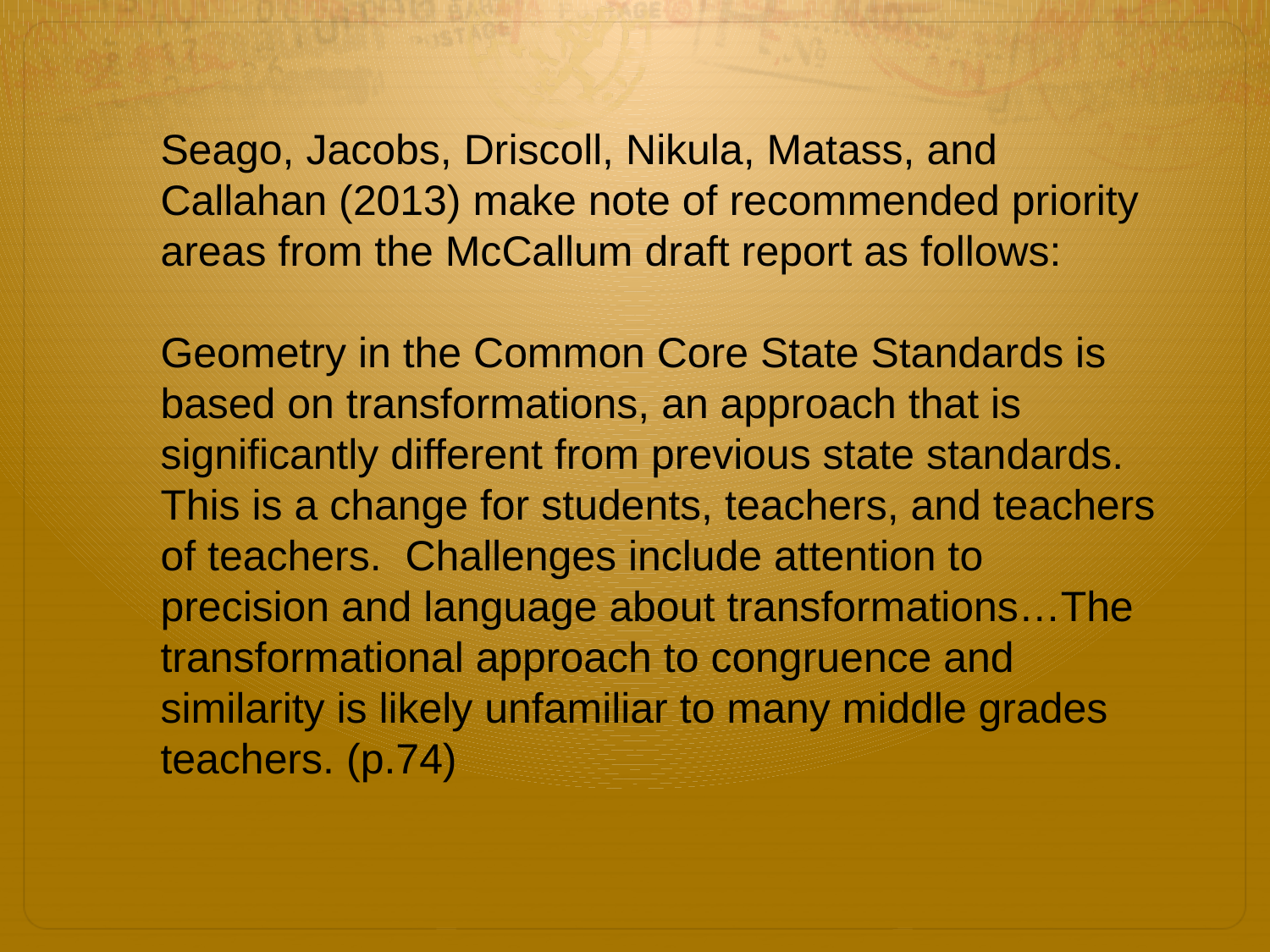

Seago, Jacobs, Driscoll, Nikula, Matass, and Callahan (2013) make note of recommended priority areas from the McCallum draft report as follows:

Geometry in the Common Core State Standards is based on transformations, an approach that is significantly different from previous state standards.  This is a change for students, teachers, and teachers of teachers.  Challenges include attention to precision and language about transformations…The transformational approach to congruence and similarity is likely unfamiliar to many middle grades teachers. (p.74)